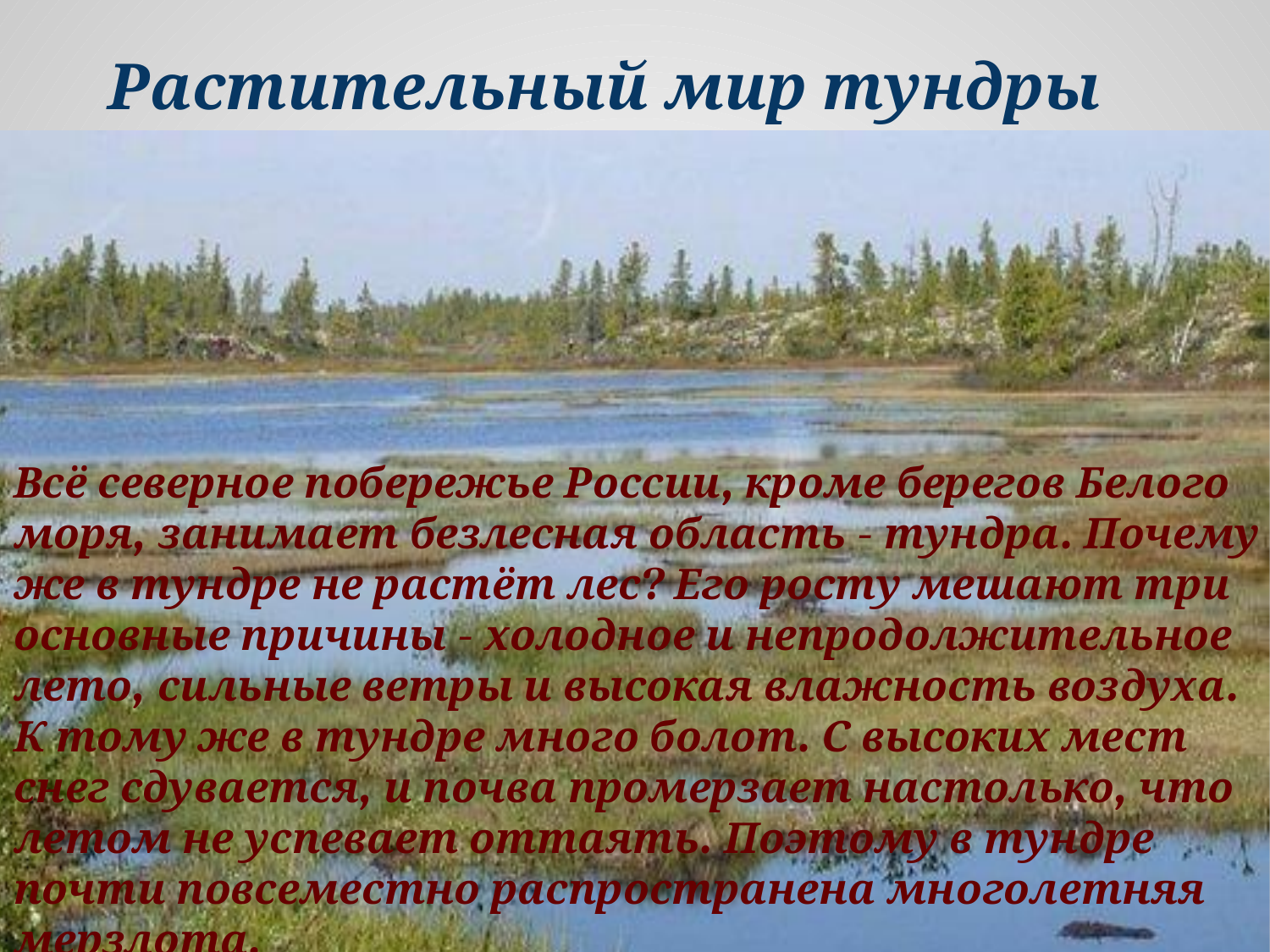

# Растительный мир тундры

Всё северное побережье России, кроме берегов Белого моря, занимает безлесная область - тундра. Почему же в тундре не растёт лес? Его росту мешают три основные причины - холодное и непродолжительное лето, сильные ветры и высокая влажность воздуха. К тому же в тундре много болот. С высоких мест снег сдувается, и почва промерзает настолько, что летом не успевает оттаять. Поэтому в тундре почти повсеместно распространена многолетняя мерзлота.